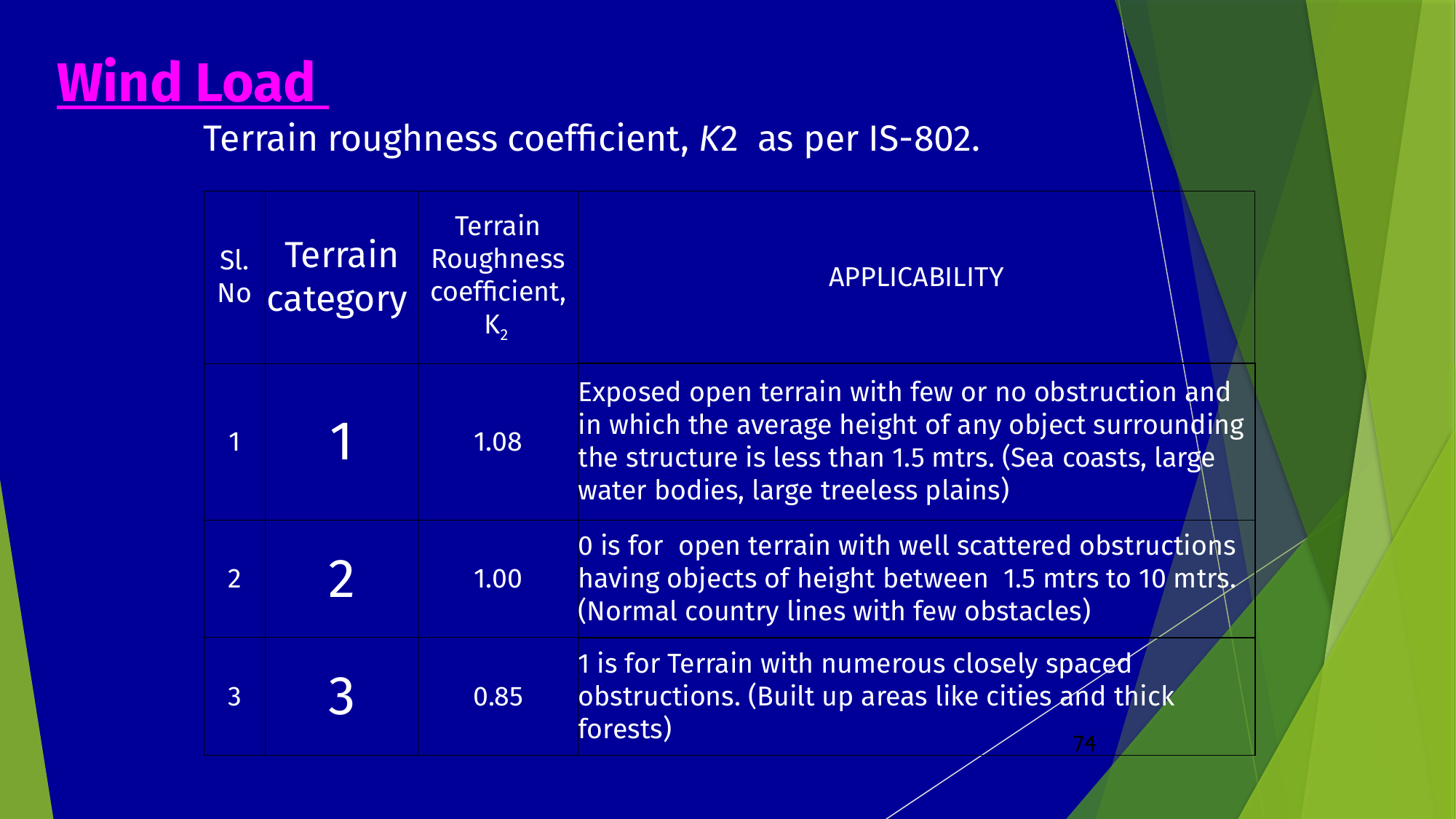

# Wind Load
Terrain roughness coefficient, K2  as per IS-802.
| Sl. No | Terrain category | Terrain Roughness coefficient, K2 | APPLICABILITY |
| --- | --- | --- | --- |
| 1 | 1 | 1.08 | Exposed open terrain with few or no obstruction and in which the average height of any object surrounding the structure is less than 1.5 mtrs. (Sea coasts, large water bodies, large treeless plains) |
| 2 | 2 | 1.00 | 0 is for open terrain with well scattered obstructions having objects of height between 1.5 mtrs to 10 mtrs. (Normal country lines with few obstacles) |
| 3 | 3 | 0.85 | 1 is for Terrain with numerous closely spaced obstructions. (Built up areas like cities and thick forests) |

74